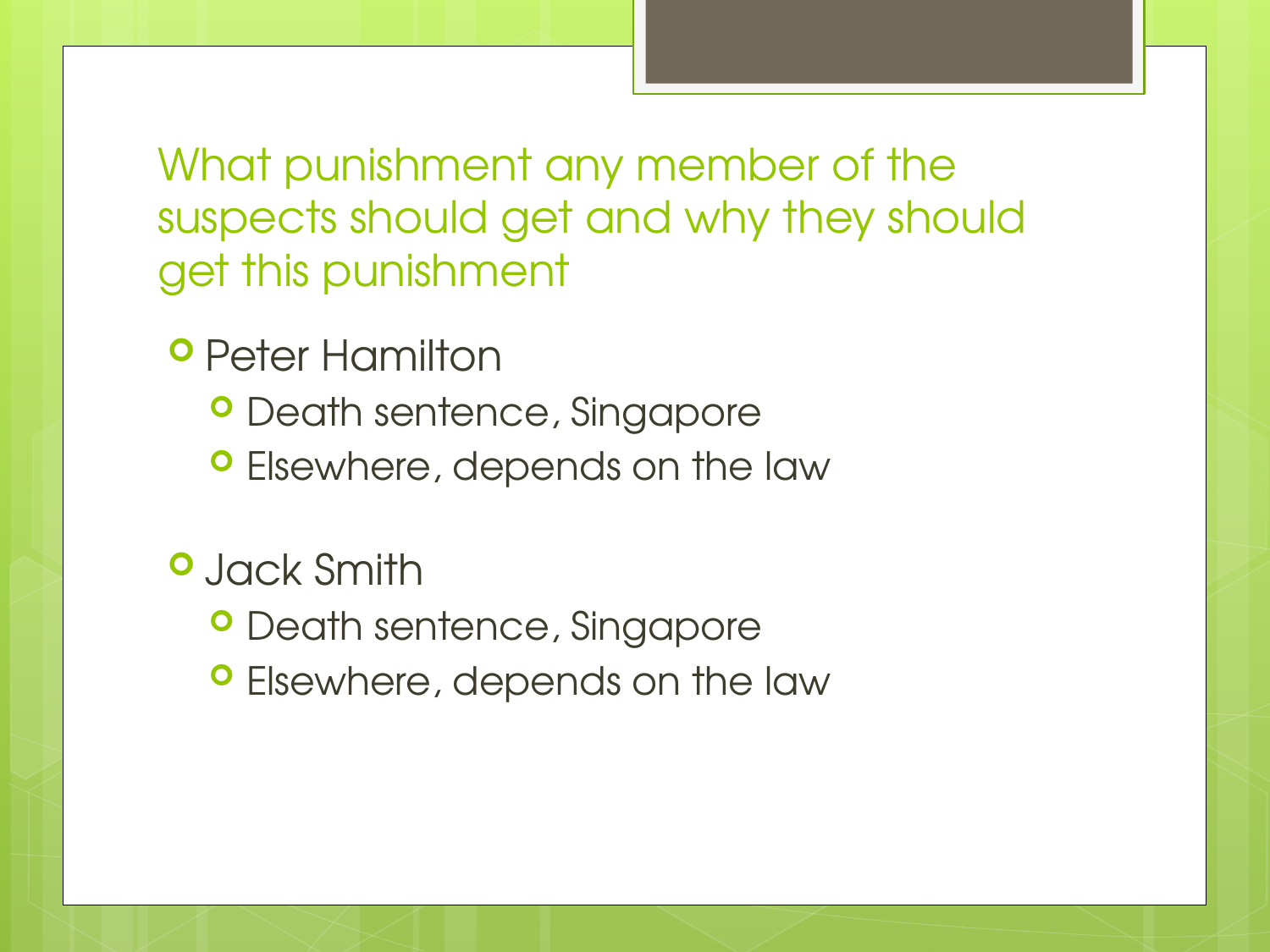

# What punishment any member of the suspects should get and why they should get this punishment
Peter Hamilton
Death sentence, Singapore
Elsewhere, depends on the law
Jack Smith
Death sentence, Singapore
Elsewhere, depends on the law